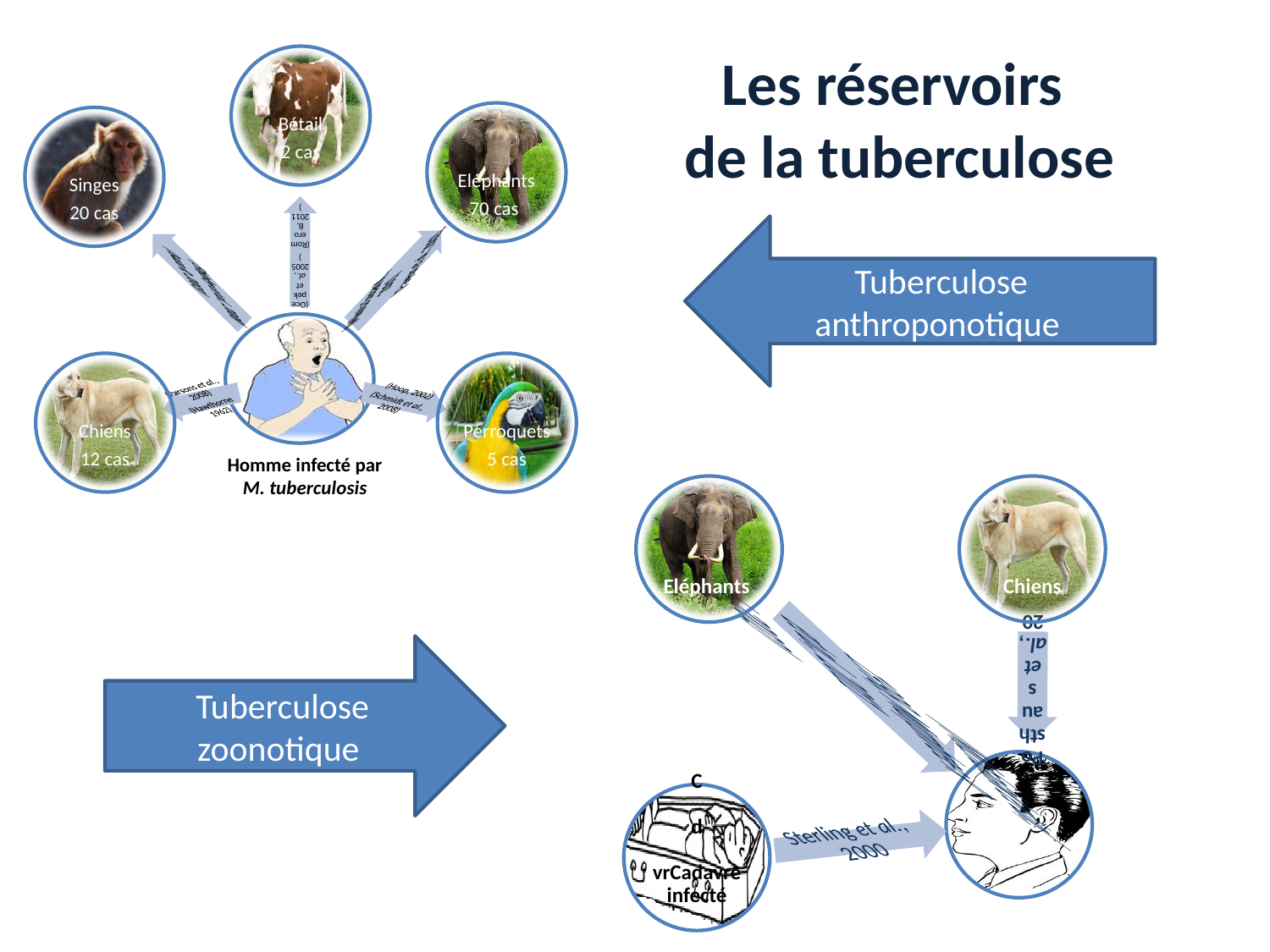

# Les réservoirs de la tuberculose

(Ocepek et al., 2005)
(Romero B, 2011)
Bétail
2 cas
(Mikota Susan K., 2001)
(Payeur et al., 2002).
Eléphants
70 cas
(Hoop, 2002)
(Schmidt et al., 2008)
Perroquets
5 cas
(Parsons et al., 2008)
(Hawthorne  1962)
Chiens
12 cas
(Shipley et al., 2008)
(Isaza R, 2003)
Singes
20 cas
Tuberculose anthroponotique
Homme infecté par M. tuberculosis

(Michalak et al., 1998, Murphree R et al., 2011
 Oh P et al., 2002)
Eléphants
Posthaus et al., 2011
Chiens
Sterling et al., 2000
C	d	vrCadavre infecté
Tuberculose zoonotique